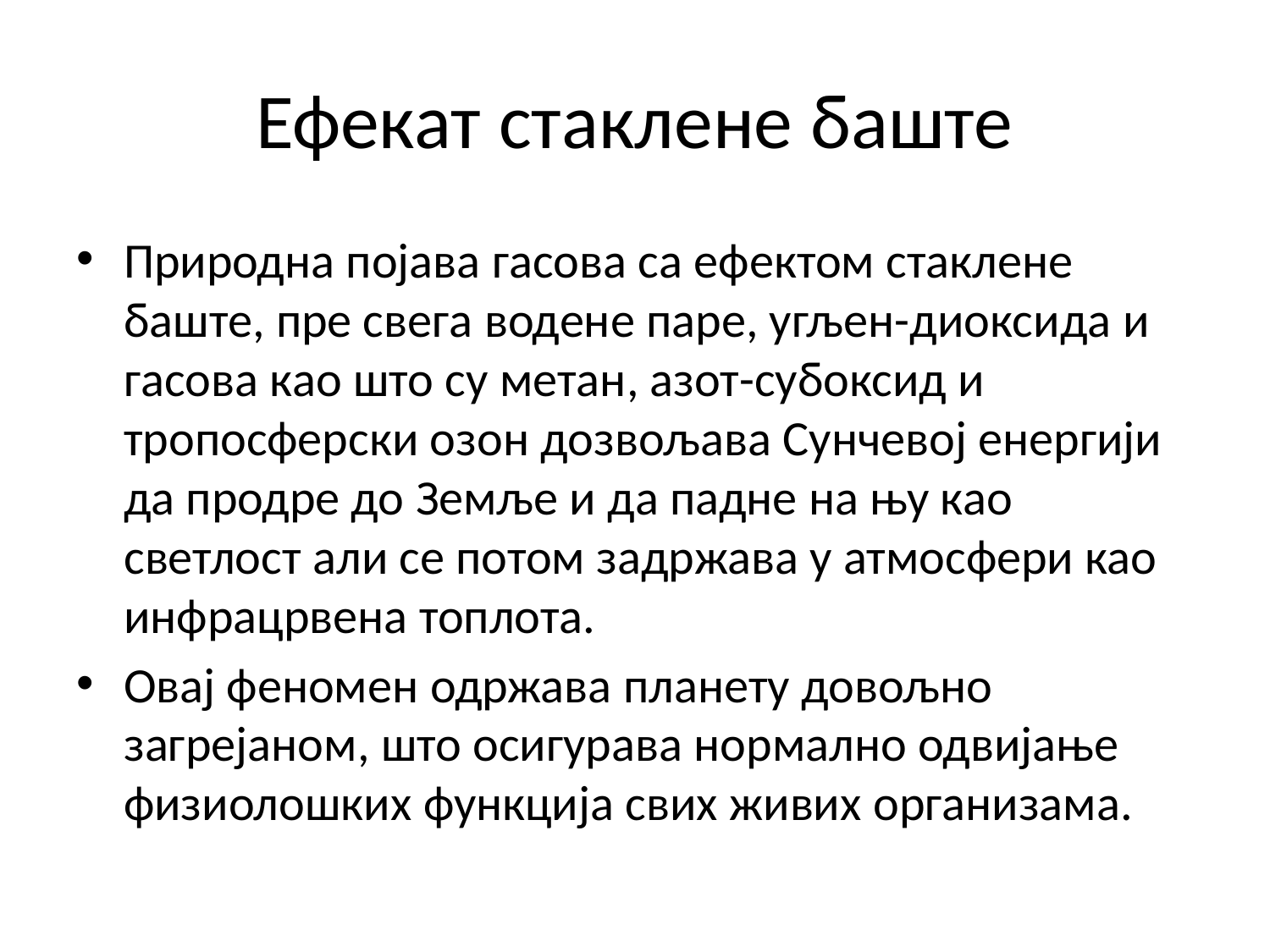

# Ефекат стаклене баште
Природна појава гасова са ефектом стаклене баште, пре свега водене паре, угљен-диоксида и гасова као што су метан, азот-субоксид и тропосферски озон дозвољава Сунчевој енергији да продре до Земље и да падне на њу као светлост али се потом задржава у атмосфери као инфрацрвена топлота.
Овај феномен одржава планету довољно загрејаном, што осигурава нормално одвијање физиолошких функција свих живих организама.